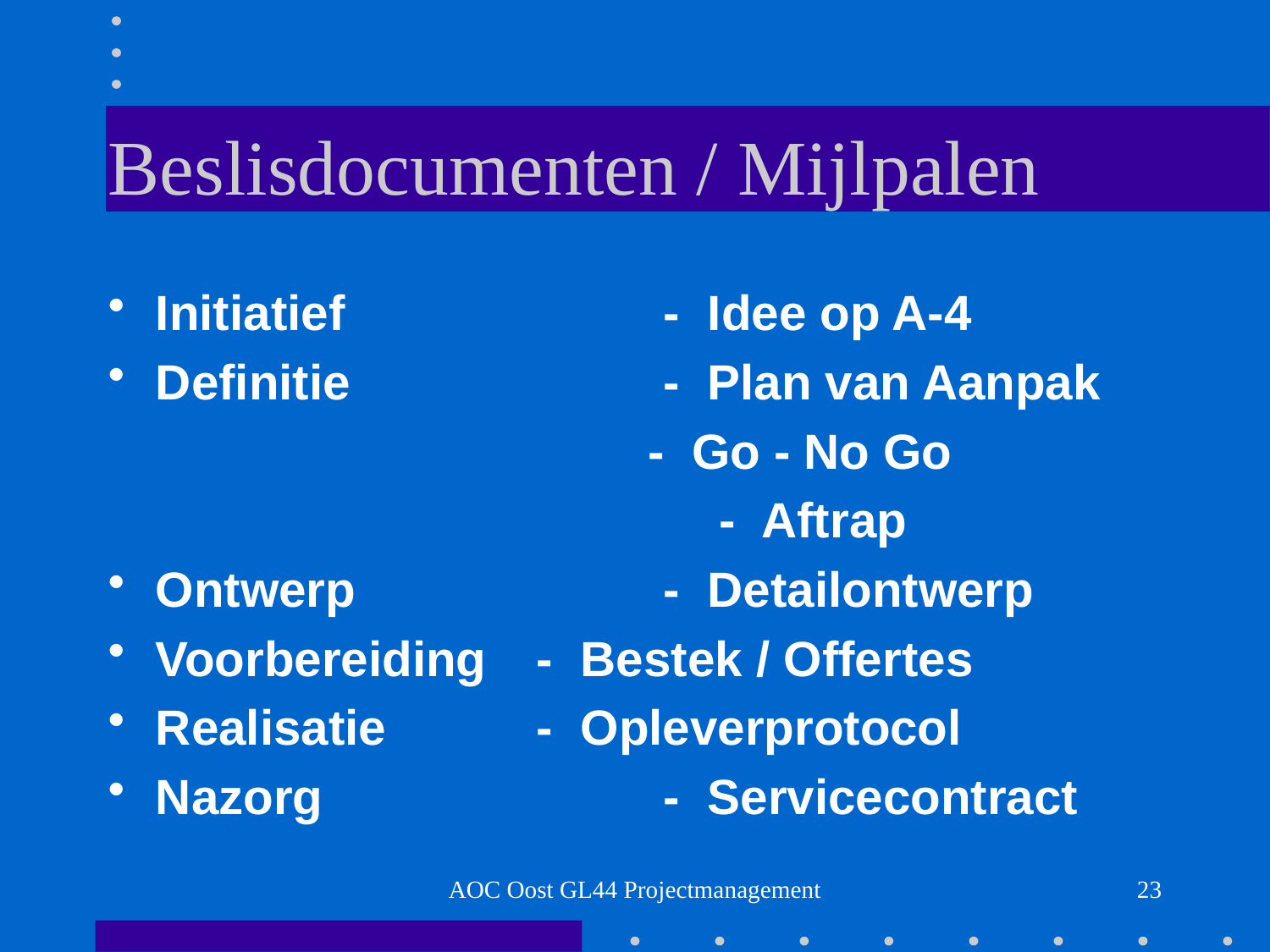

# Beslisdocumenten / Mijlpalen
Initiatief			-  Idee op A-4
Definitie			-  Plan van Aanpak
			-  Go - No Go
					-  Aftrap
Ontwerp			-  Detailontwerp
Voorbereiding	-  Bestek / Offertes
Realisatie		-  Opleverprotocol
Nazorg			-  Servicecontract
AOC Oost GL44 Projectmanagement
23